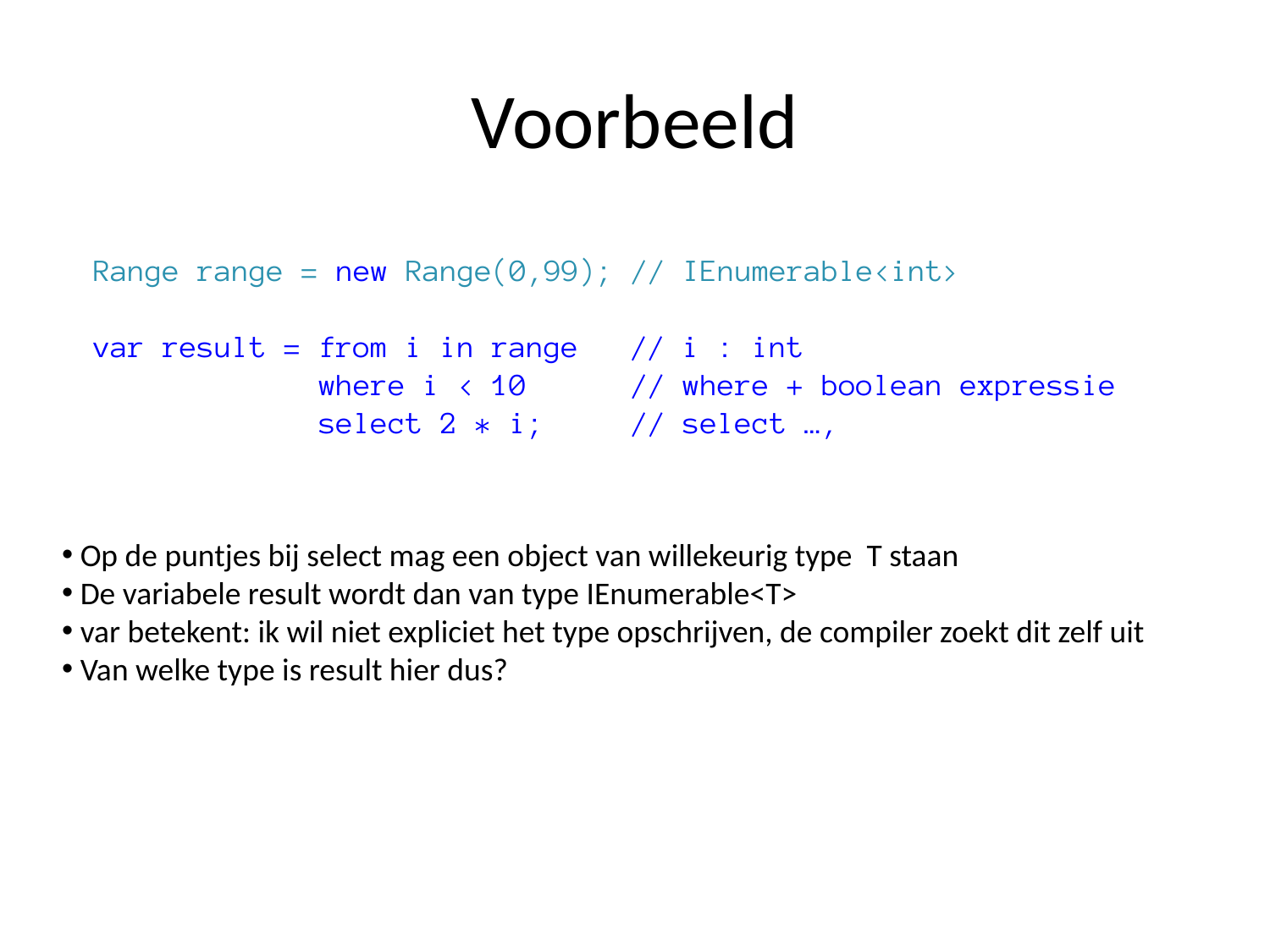

# Voorbeeld
Range range = new Range(0,99); // IEnumerable<int>

var result = from i in range   // i : int
             where i < 10      // where + boolean expressie
             select 2 * i;     // select …,

 Op de puntjes bij select mag een object van willekeurig type  T staan
 De variabele result wordt dan van type IEnumerable<T>
 var betekent: ik wil niet expliciet het type opschrijven, de compiler zoekt dit zelf uit
 Van welke type is result hier dus?